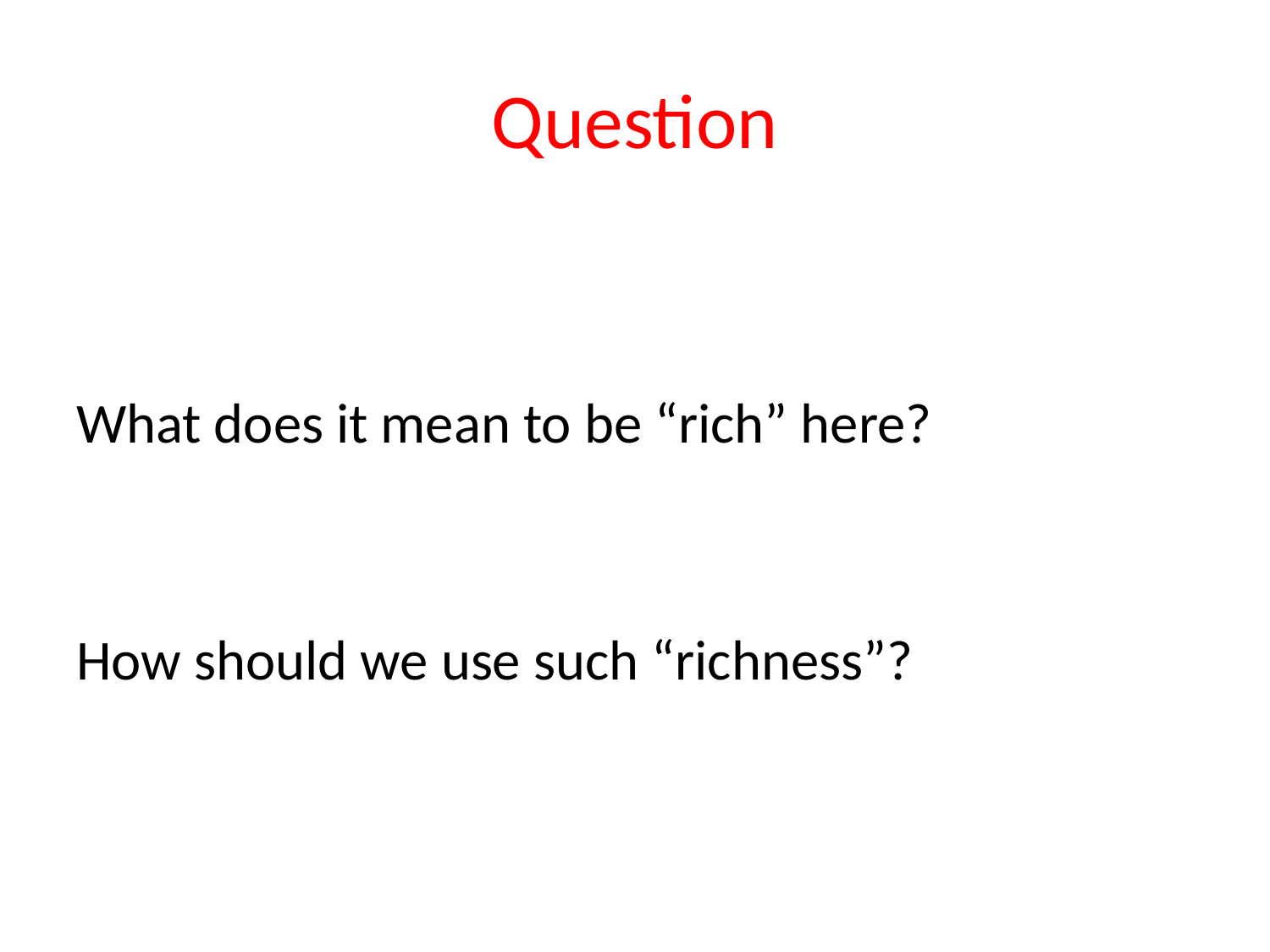

# Question

What does it mean to be “rich” here?

How should we use such “richness”?